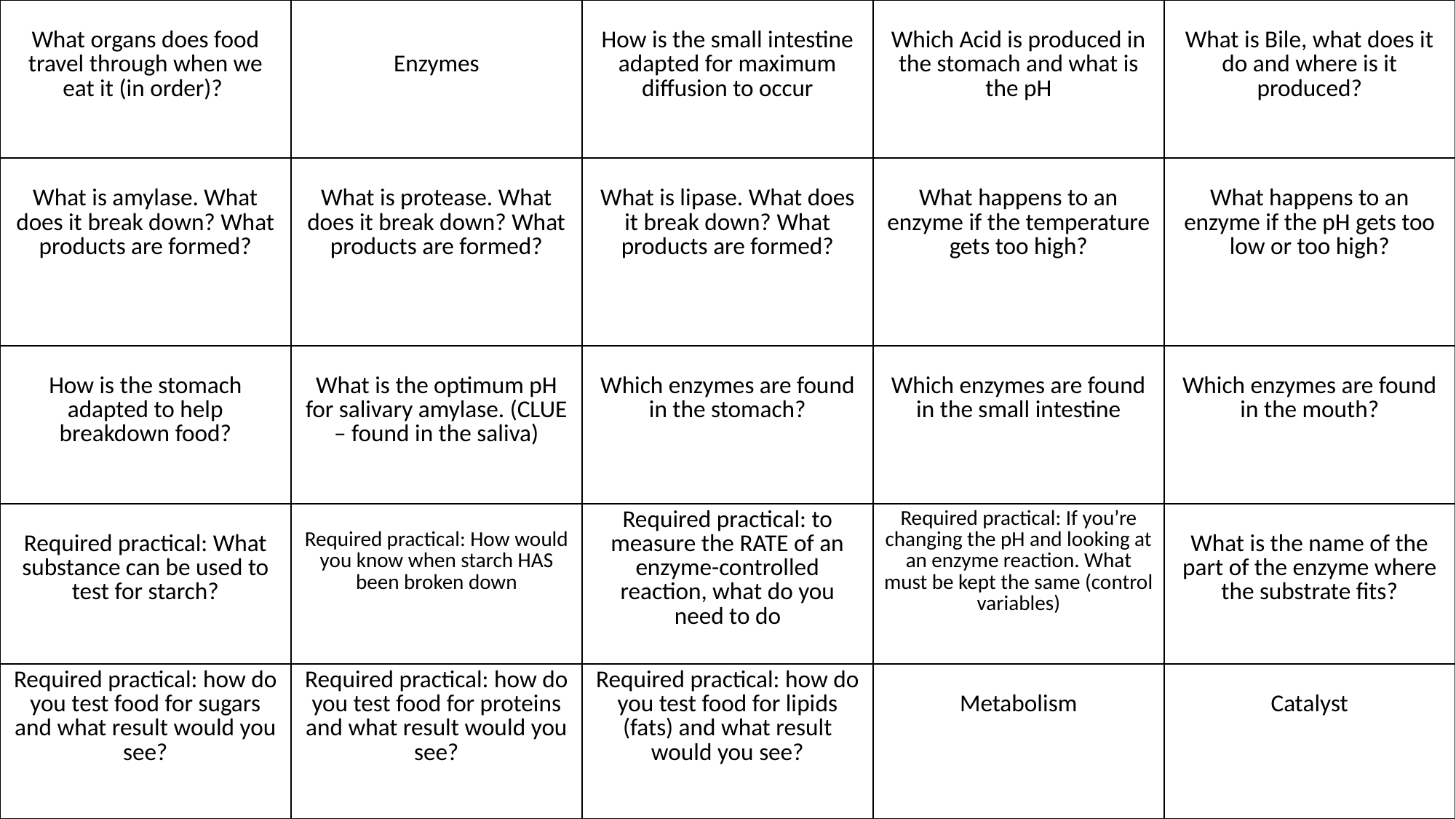

| What organs does food travel through when we eat it (in order)? | Enzymes | How is the small intestine adapted for maximum diffusion to occur | Which Acid is produced in the stomach and what is the pH | What is Bile, what does it do and where is it produced? |
| --- | --- | --- | --- | --- |
| What is amylase. What does it break down? What products are formed? | What is protease. What does it break down? What products are formed? | What is lipase. What does it break down? What products are formed? | What happens to an enzyme if the temperature gets too high? | What happens to an enzyme if the pH gets too low or too high? |
| How is the stomach adapted to help breakdown food? | What is the optimum pH for salivary amylase. (CLUE – found in the saliva) | Which enzymes are found in the stomach? | Which enzymes are found in the small intestine | Which enzymes are found in the mouth? |
| Required practical: What substance can be used to test for starch? | Required practical: How would you know when starch HAS been broken down | Required practical: to measure the RATE of an enzyme-controlled reaction, what do you need to do | Required practical: If you’re changing the pH and looking at an enzyme reaction. What must be kept the same (control variables) | What is the name of the part of the enzyme where the substrate fits? |
| Required practical: how do you test food for sugars and what result would you see? | Required practical: how do you test food for proteins and what result would you see? | Required practical: how do you test food for lipids (fats) and what result would you see? | Metabolism | Catalyst |